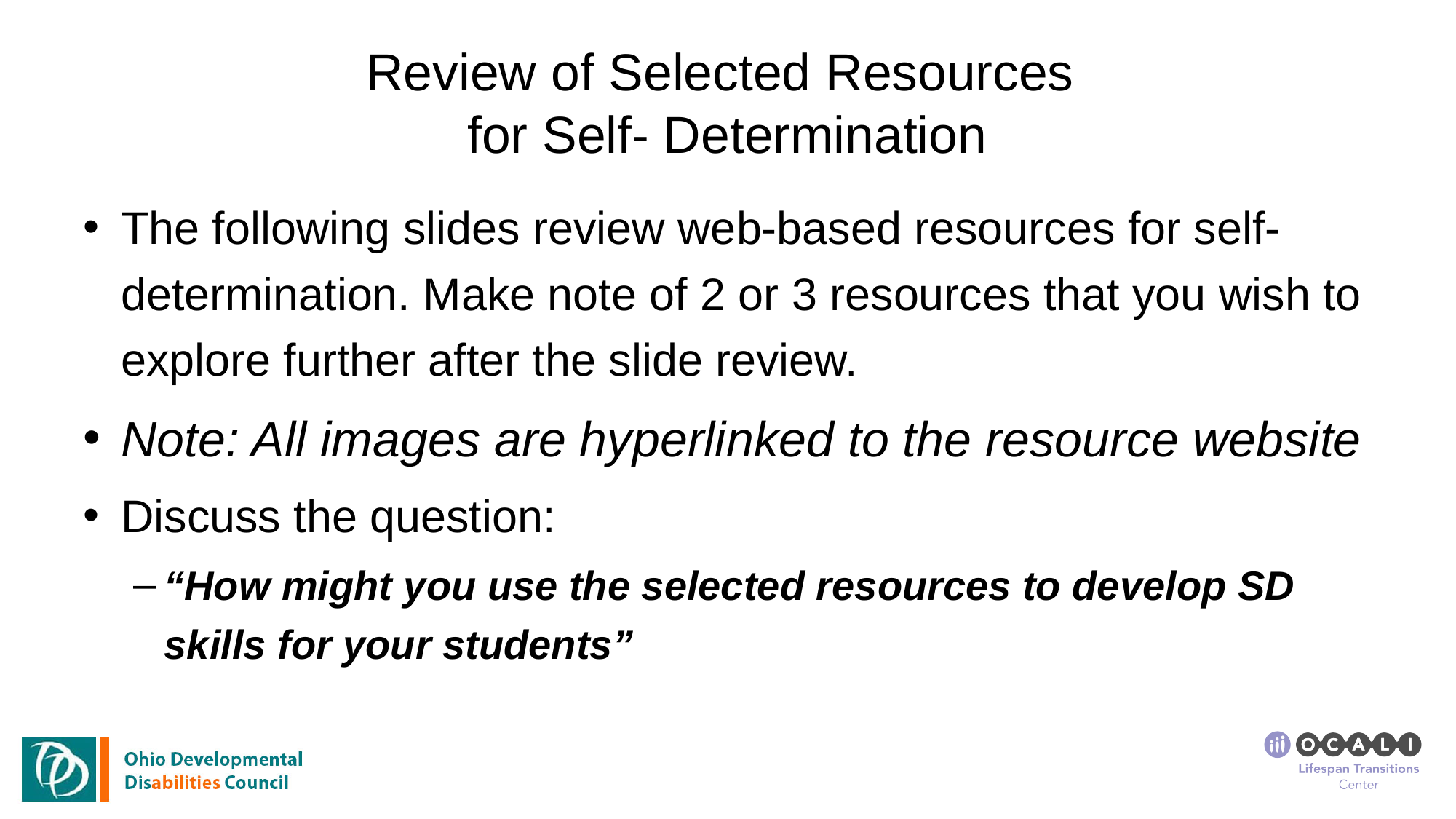

# Review of Selected Resources for Self- Determination
The following slides review web-based resources for self-determination. Make note of 2 or 3 resources that you wish to explore further after the slide review.
Note: All images are hyperlinked to the resource website
Discuss the question:
“How might you use the selected resources to develop SD skills for your students”